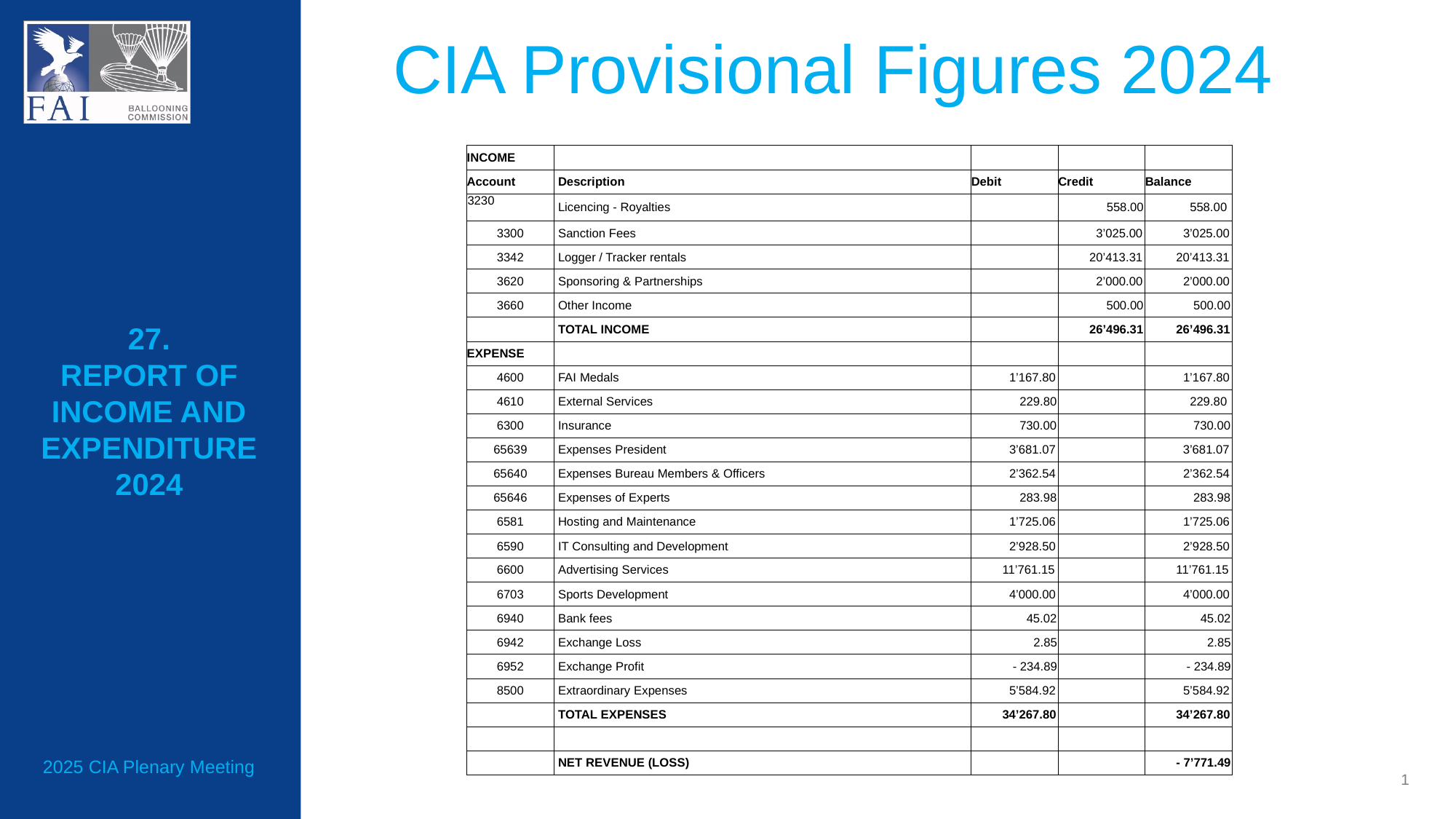

CIA Provisional Figures 2024
| INCOME |  |  |  |  |
| --- | --- | --- | --- | --- |
| Account | Description | Debit | Credit | Balance |
| 3230 | Licencing - Royalties |  | 558.00 | 558.00 |
| 3300 | Sanction Fees |  | 3’025.00 | 3’025.00 |
| 3342 | Logger / Tracker rentals |  | 20’413.31 | 20’413.31 |
| 3620 | Sponsoring & Partnerships |  | 2’000.00 | 2’000.00 |
| 3660 | Other Income |  | 500.00 | 500.00 |
|  | TOTAL INCOME |  | 26’496.31 | 26’496.31 |
| EXPENSE |  |  |  |  |
| 4600 | FAI Medals | 1’167.80 |  | 1’167.80 |
| 4610 | External Services | 229.80 |  | 229.80 |
| 6300 | Insurance | 730.00 |  | 730.00 |
| 65639 | Expenses President | 3’681.07 |  | 3’681.07 |
| 65640 | Expenses Bureau Members & Officers | 2’362.54 |  | 2’362.54 |
| 65646 | Expenses of Experts | 283.98 |  | 283.98 |
| 6581 | Hosting and Maintenance | 1’725.06 |  | 1’725.06 |
| 6590 | IT Consulting and Development | 2’928.50 |  | 2’928.50 |
| 6600 | Advertising Services | 11’761.15 |  | 11’761.15 |
| 6703 | Sports Development | 4’000.00 |  | 4’000.00 |
| 6940 | Bank fees | 45.02 |  | 45.02 |
| 6942 | Exchange Loss | 2.85 |  | 2.85 |
| 6952 | Exchange Profit | - 234.89 |  | - 234.89 |
| 8500 | Extraordinary Expenses | 5’584.92 |  | 5’584.92 |
|  | TOTAL EXPENSES | 34’267.80 |  | 34’267.80 |
|  |  |  |  |  |
|  | NET REVENUE (LOSS) |  |  | - 7’771.49 |
27.
Report of income and expenditure
2024